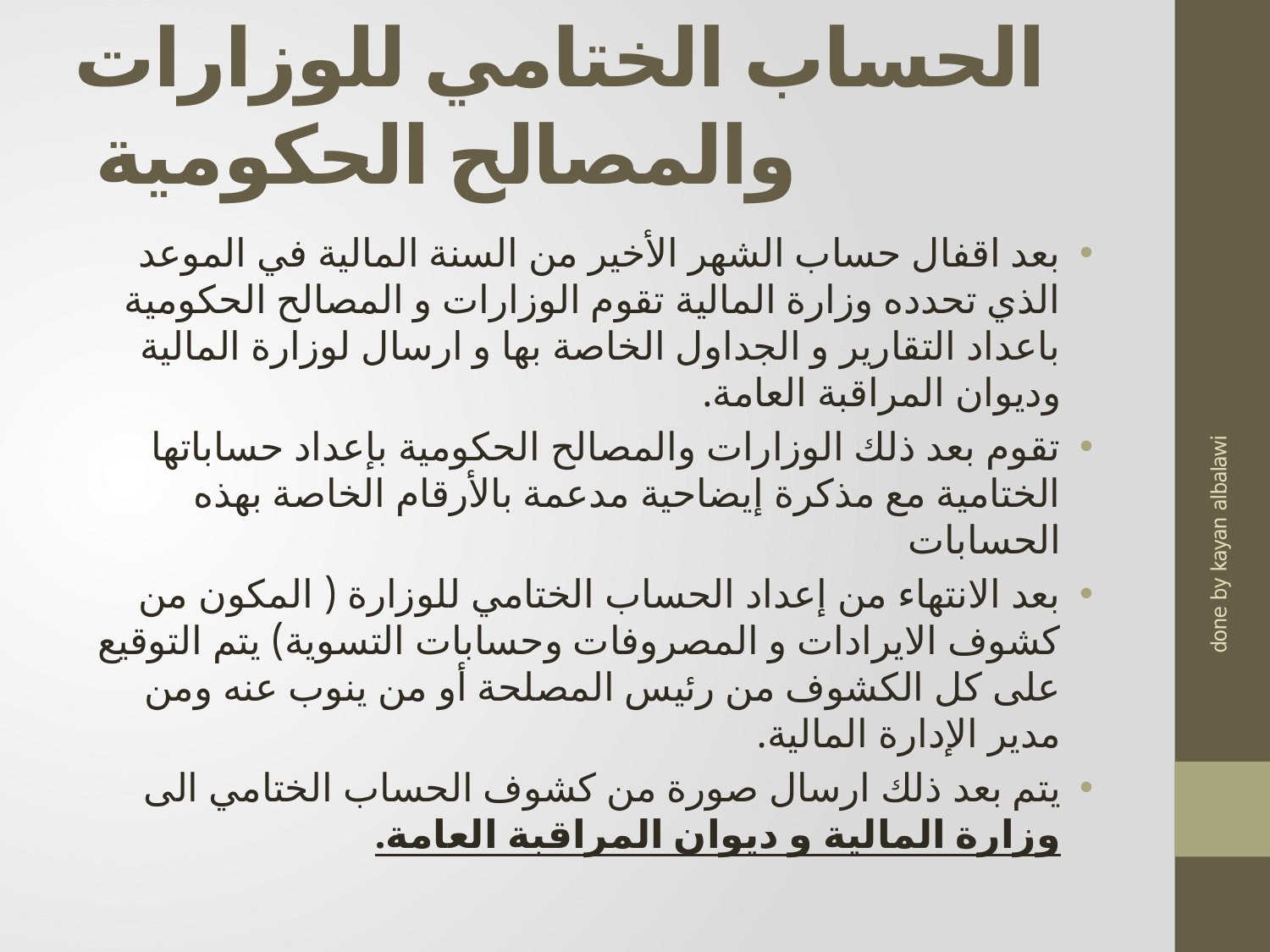

# الحساب الختامي للوزارات والمصالح الحكومية
بعد اقفال حساب الشهر الأخير من السنة المالية في الموعد الذي تحدده وزارة المالية تقوم الوزارات و المصالح الحكومية باعداد التقارير و الجداول الخاصة بها و ارسال لوزارة المالية وديوان المراقبة العامة.
تقوم بعد ذلك الوزارات والمصالح الحكومية بإعداد حساباتها الختامية مع مذكرة إيضاحية مدعمة بالأرقام الخاصة بهذه الحسابات
بعد الانتهاء من إعداد الحساب الختامي للوزارة ( المكون من  كشوف الايرادات و المصروفات وحسابات التسوية) يتم التوقيع على كل الكشوف من رئيس المصلحة أو من ينوب عنه ومن مدير الإدارة المالية.
يتم بعد ذلك ارسال صورة من كشوف الحساب الختامي الى وزارة المالية و ديوان المراقبة العامة.
done by kayan albalawi